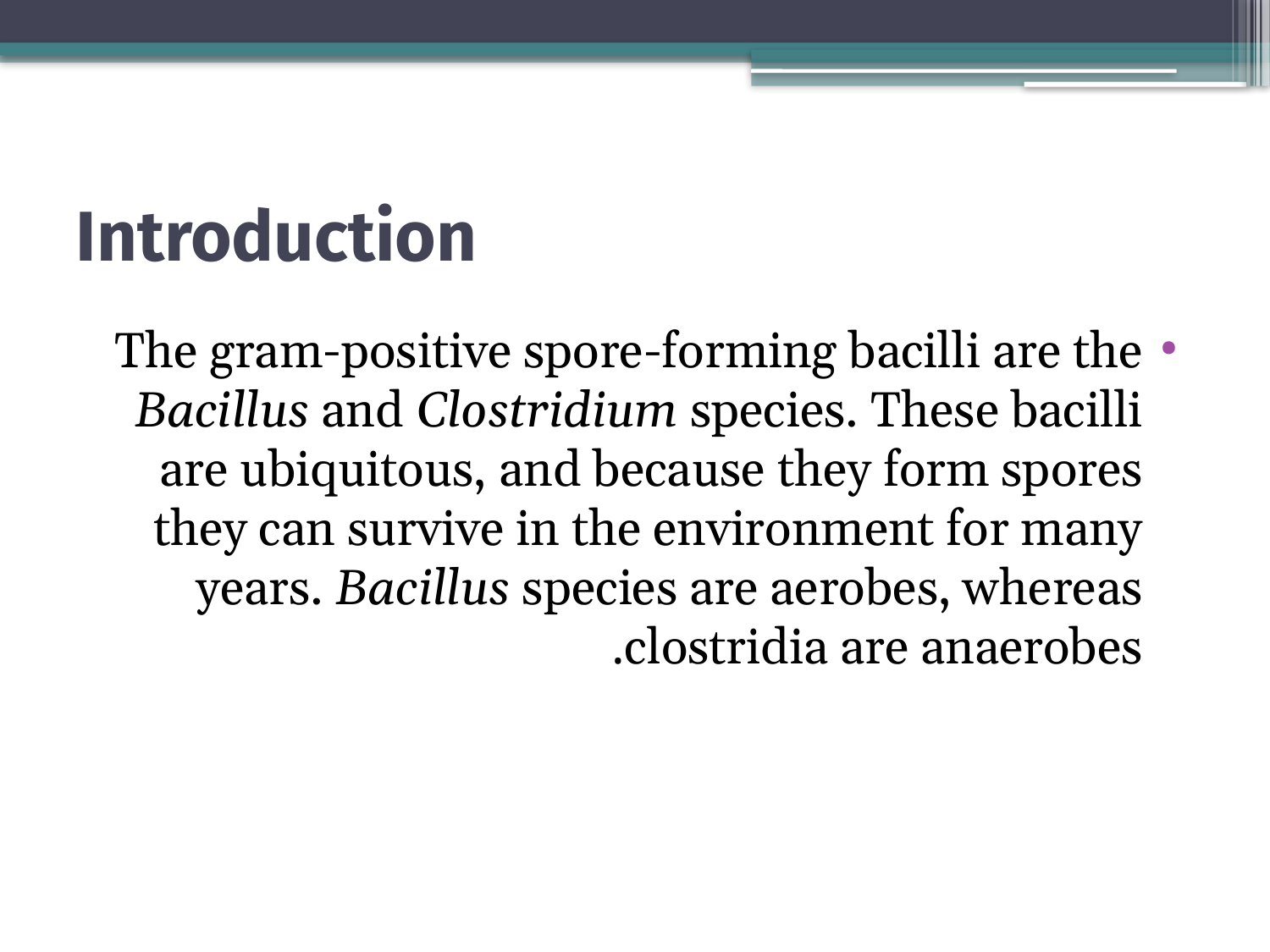

# Introduction
The gram-positive spore-forming bacilli are the Bacillus and Clostridium species. These bacilli are ubiquitous, and because they form spores they can survive in the environment for many years. Bacillus species are aerobes, whereas clostridia are anaerobes.